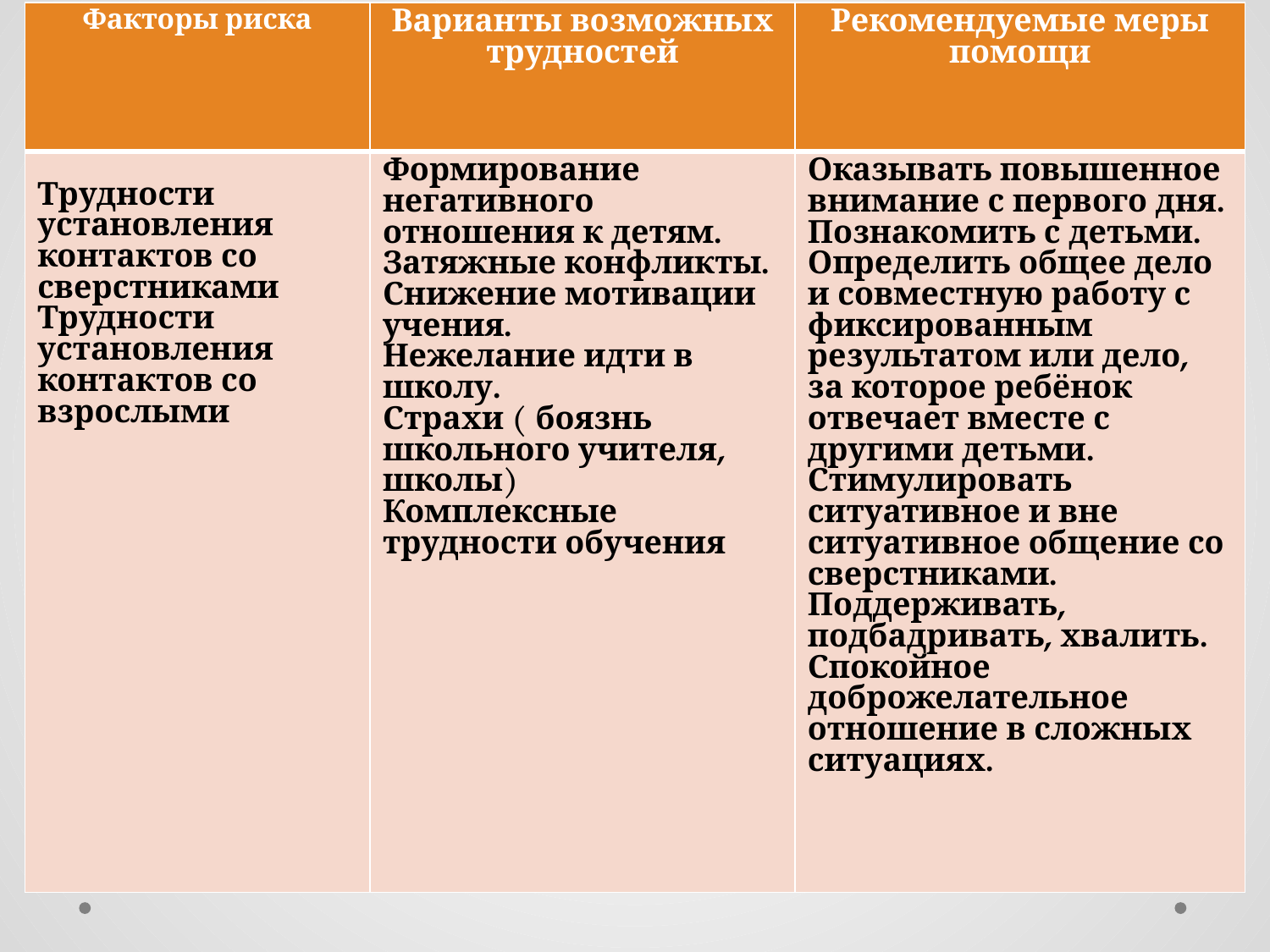

| Факторы риска | Варианты возможных трудностей | Рекомендуемые меры помощи |
| --- | --- | --- |
| Трудности установления контактов со сверстниками Трудности установления контактов со взрослыми | Формирование негативного отношения к детям. Затяжные конфликты. Снижение мотивации учения. Нежелание идти в школу. Страхи ( боязнь школьного учителя, школы) Комплексные трудности обучения | Оказывать повышенное внимание с первого дня. Познакомить с детьми. Определить общее дело и совместную работу с фиксированным результатом или дело, за которое ребёнок отвечает вместе с другими детьми. Стимулировать ситуативное и вне ситуативное общение со сверстниками. Поддерживать, подбадривать, хвалить. Спокойное доброжелательное отношение в сложных ситуациях. |
#